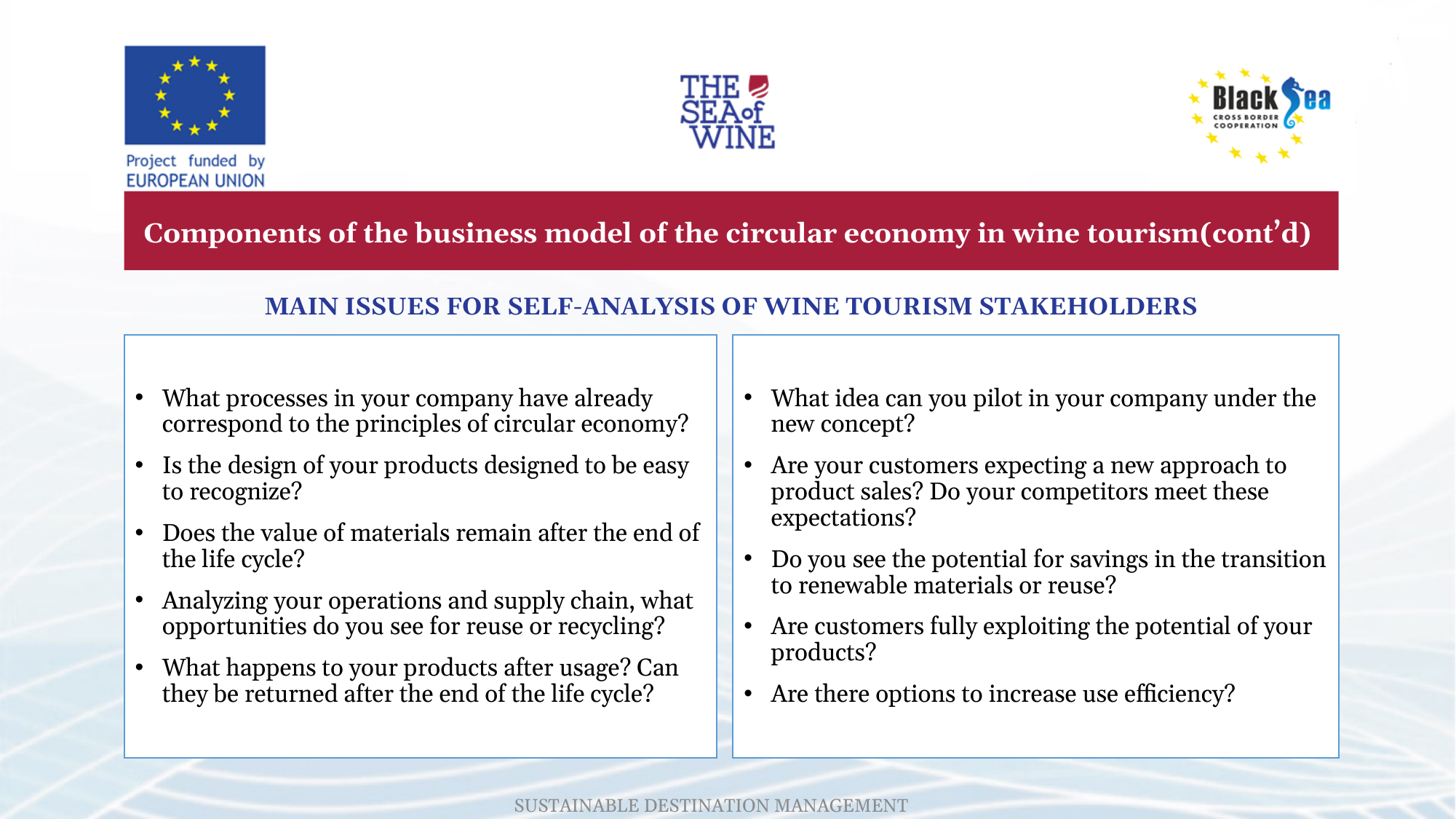

Components of the business model of the circular economy in wine tourism(cont’d)
# MAIN ISSUES FOR SELF-ANALYSIS OF WINE TOURISM STAKEHOLDERS
What processes in your company have already correspond to the principles of circular economy?
Is the design of your products designed to be easy to recognize?
Does the value of materials remain after the end of the life cycle?
Analyzing your operations and supply chain, what opportunities do you see for reuse or recycling?
What happens to your products after usage? Can they be returned after the end of the life cycle?
What idea can you pilot in your company under the new concept?
Are your customers expecting a new approach to product sales? Do your competitors meet these expectations?
Do you see the potential for savings in the transition to renewable materials or reuse?
Are customers fully exploiting the potential of your products?
Are there options to increase use efficiency?
SUSTAINABLE DESTINATION MANAGEMENT